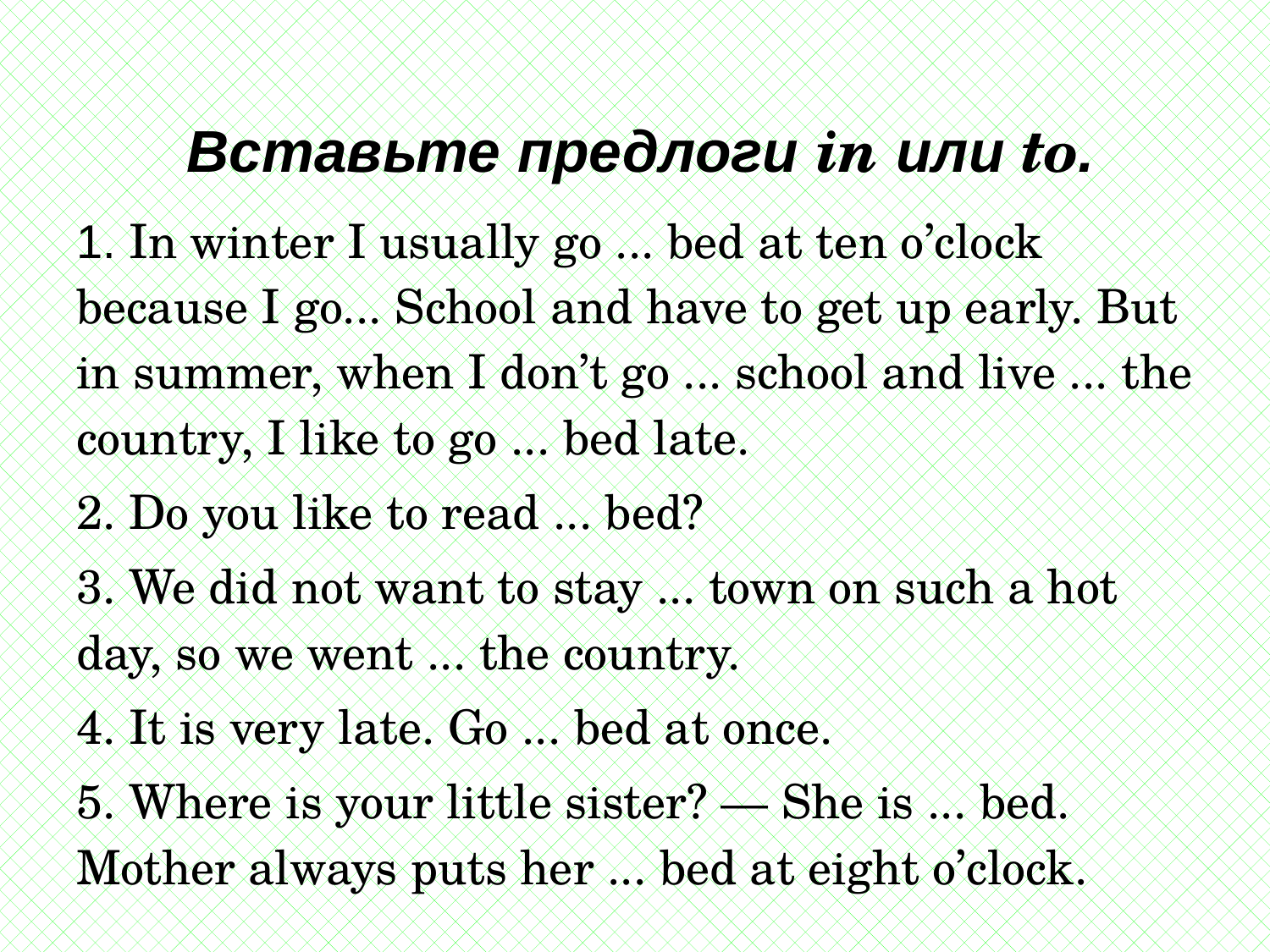

# Вставьте предлоги in или to.
1. In winter I usually go ... bed at ten o’clock because I go... School and have to get up early. But in summer, when I don’t go ... school and live ... the country, I like to go ... bed late.
2. Do you like to read ... bed?
3. We did not want to stay ... town on such a hot day, so we went ... the country.
4. It is very late. Go ... bed at once.
5. Where is your little sister? — She is ... bed. Mother always puts her ... bed at eight o’clock.